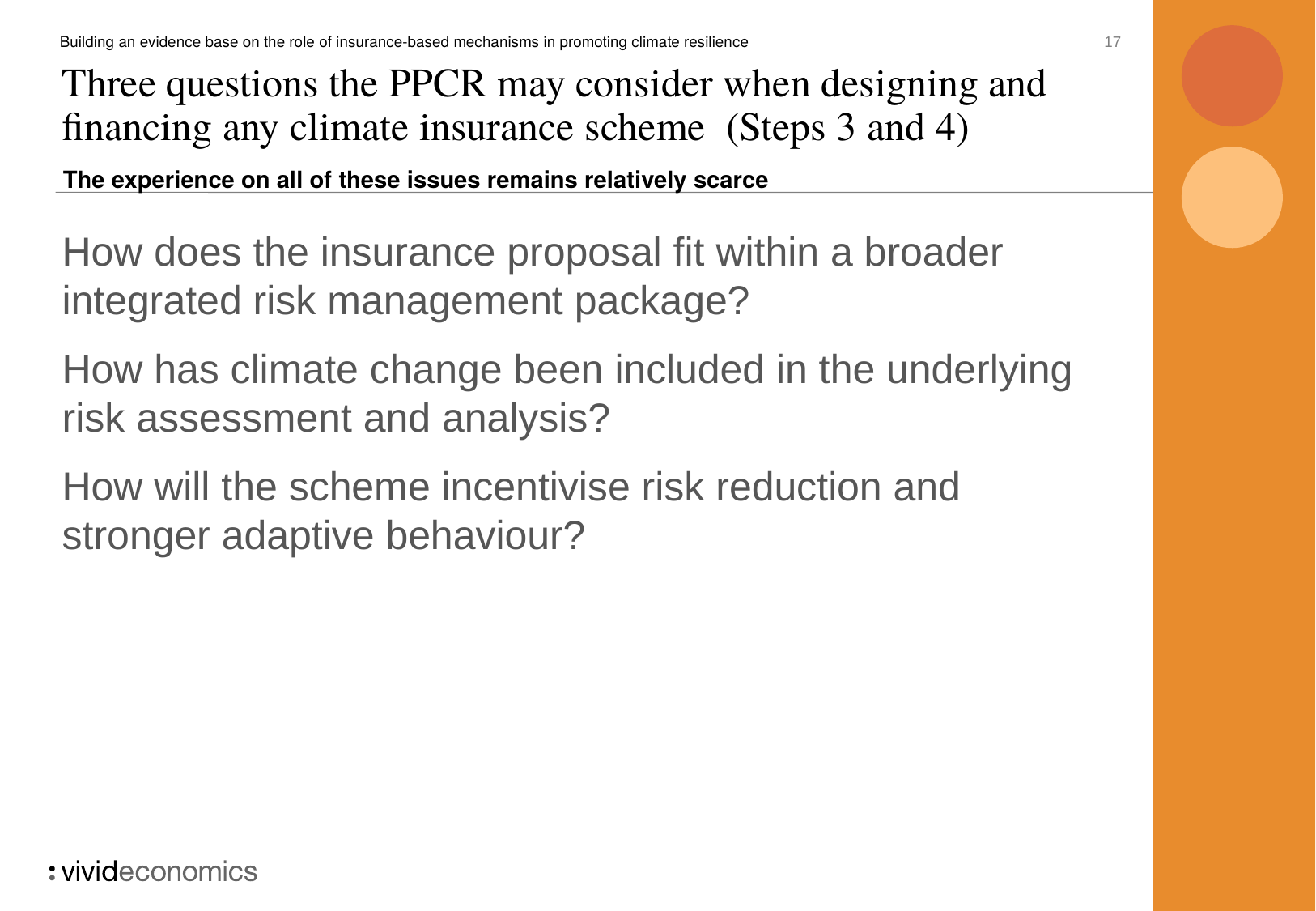

17
Building an evidence base on the role of insurance-based mechanisms in promoting climate resilience
# Three questions the PPCR may consider when designing and financing any climate insurance scheme  (Steps 3 and 4)
The experience on all of these issues remains relatively scarce
How does the insurance proposal fit within a broader integrated risk management package?
How has climate change been included in the underlying risk assessment and analysis?
How will the scheme incentivise risk reduction and stronger adaptive behaviour?